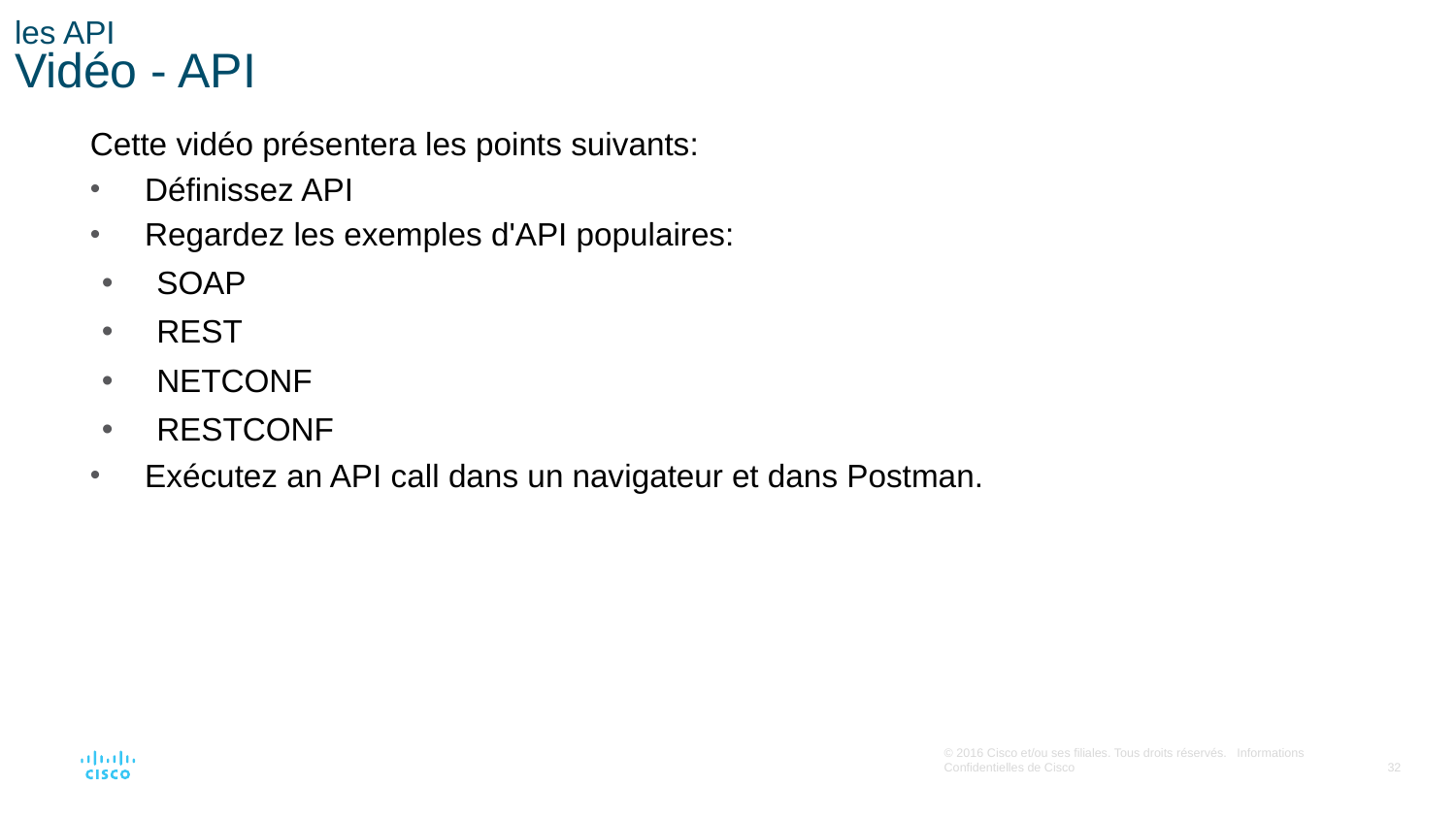

# les API Vidéo - API
Cette vidéo présentera les points suivants:
Définissez API
Regardez les exemples d'API populaires:
SOAP
REST
NETCONF
RESTCONF
Exécutez an API call dans un navigateur et dans Postman.